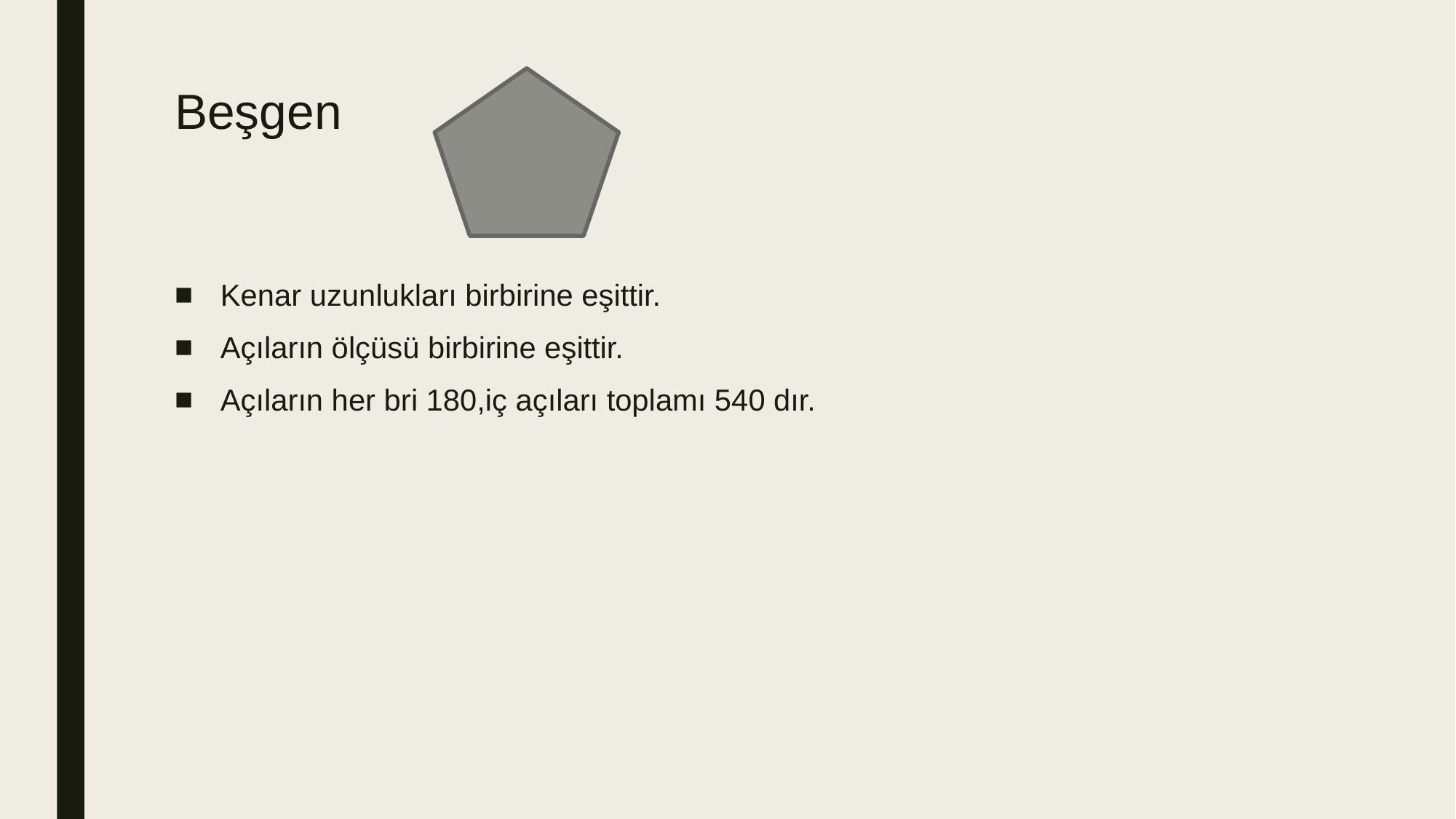

# Beşgen
Kenar uzunlukları birbirine eşittir.
Açıların ölçüsü birbirine eşittir.
Açıların her bri 180,iç açıları toplamı 540 dır.